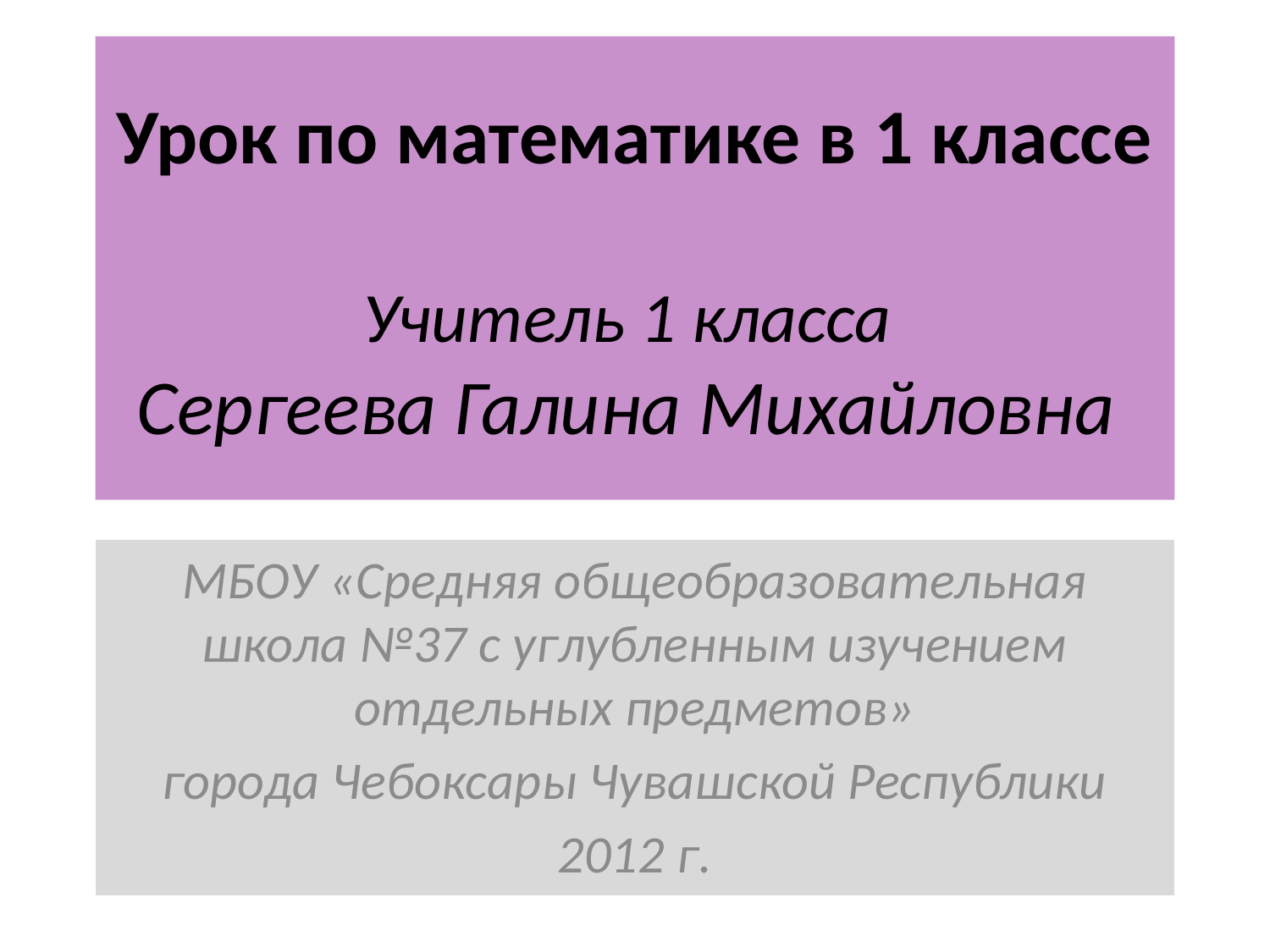

# Урок по математике в 1 классе Учитель 1 класса Сергеева Галина Михайловна
МБОУ «Средняя общеобразовательная школа №37 с углубленным изучением отдельных предметов»
 города Чебоксары Чувашской Республики
2012 г.